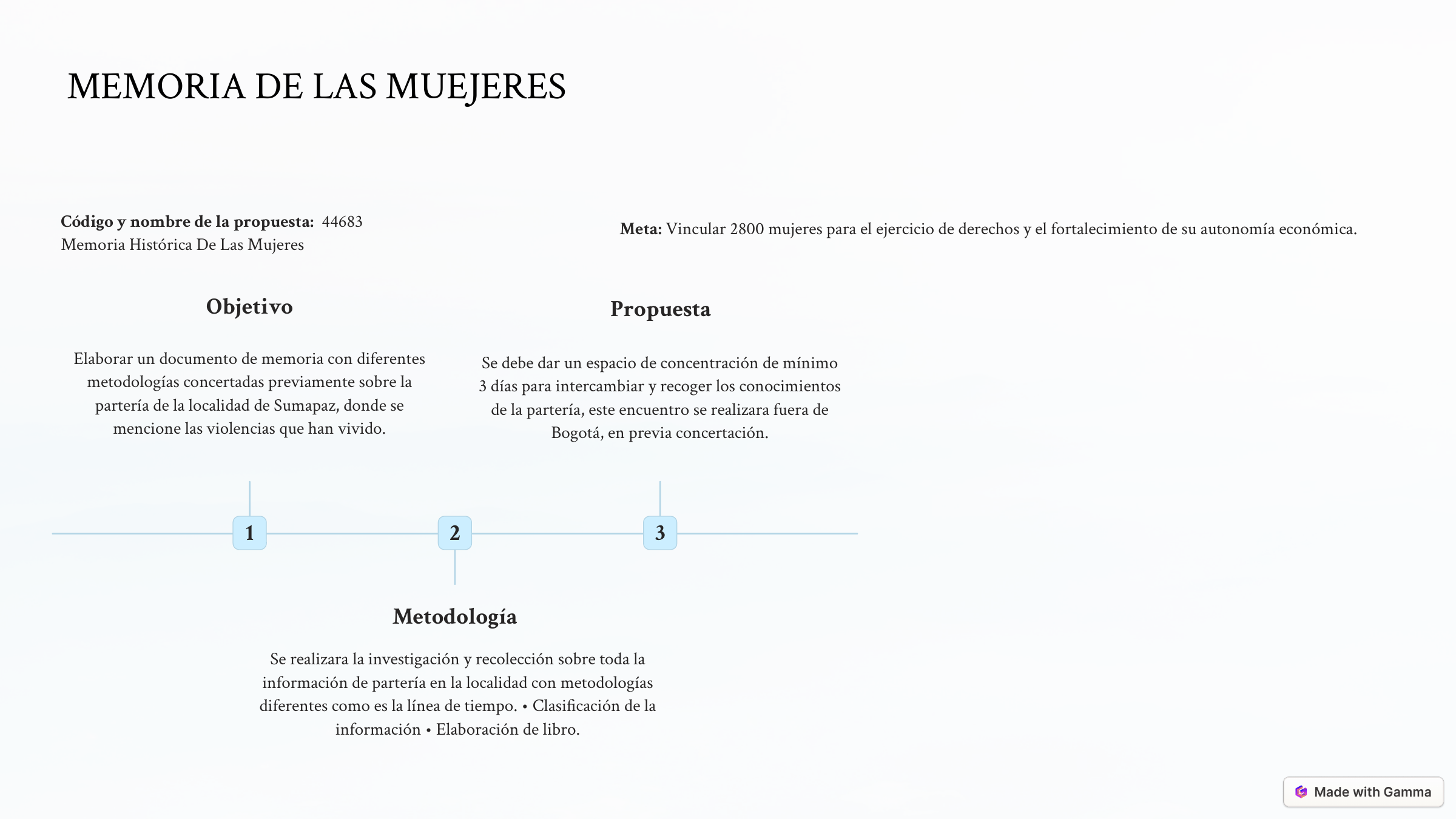

MEMORIA DE LAS MUEJERES
Código y nombre de la propuesta:  44683
Memoria Histórica De Las Mujeres
Meta: Vincular 2800 mujeres para el ejercicio de derechos y el fortalecimiento de su autonomía económica.
Objetivo
Propuesta
Elaborar un documento de memoria con diferentes metodologías concertadas previamente sobre la partería de la localidad de Sumapaz, donde se mencione las violencias que han vivido.
Se debe dar un espacio de concentración de mínimo 3 días para intercambiar y recoger los conocimientos de la partería, este encuentro se realizara fuera de Bogotá, en previa concertación.

1
2
3

Metodología
Se realizara la investigación y recolección sobre toda la información de partería en la localidad con metodologías diferentes como es la línea de tiempo. • Clasificación de la información • Elaboración de libro.